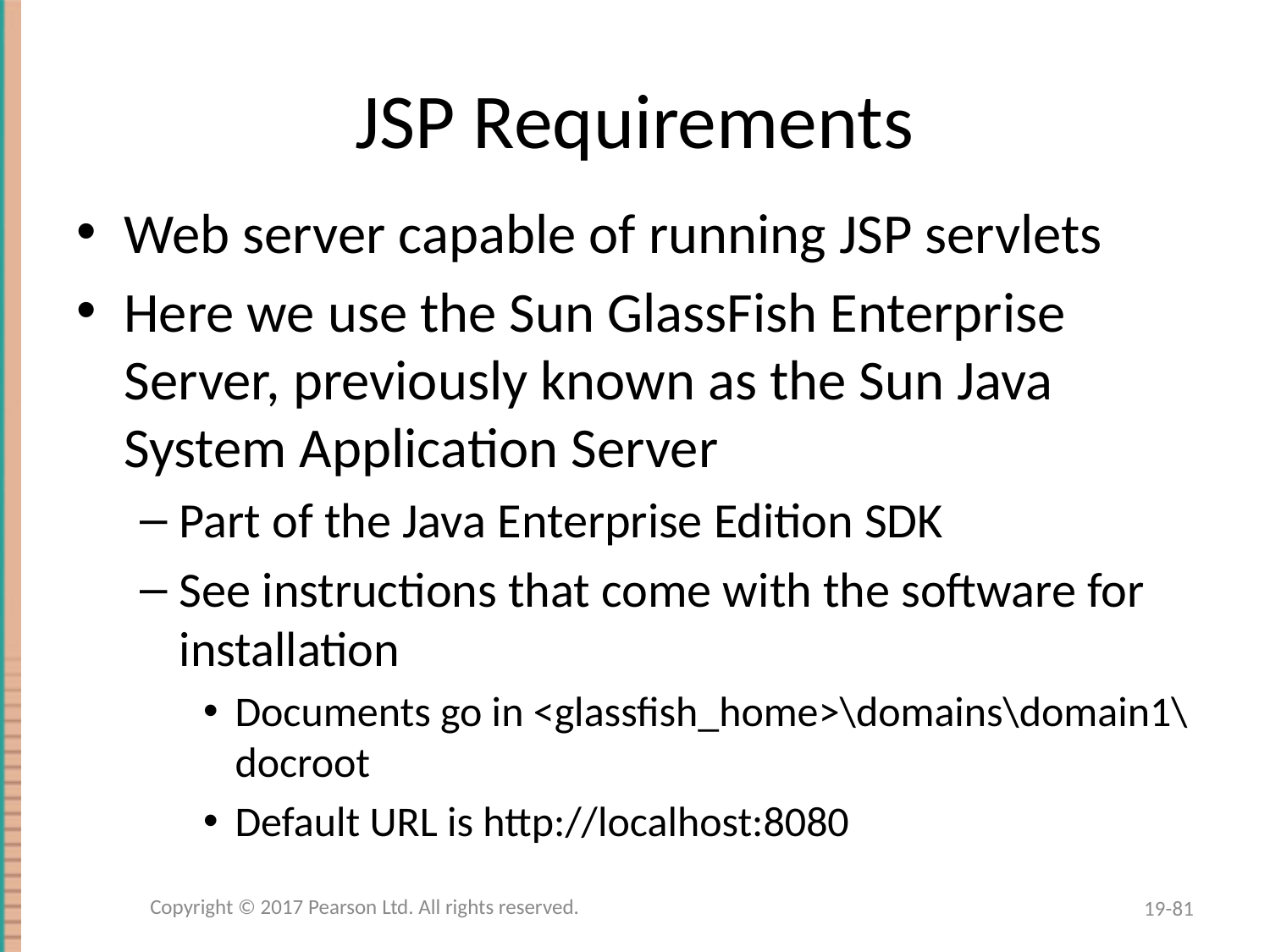

# JSP Requirements
Web server capable of running JSP servlets
Here we use the Sun GlassFish Enterprise Server, previously known as the Sun Java System Application Server
Part of the Java Enterprise Edition SDK
See instructions that come with the software for installation
Documents go in <glassfish_home>\domains\domain1\docroot
Default URL is http://localhost:8080

Copyright © 2017 Pearson Ltd. All rights reserved.
19-81